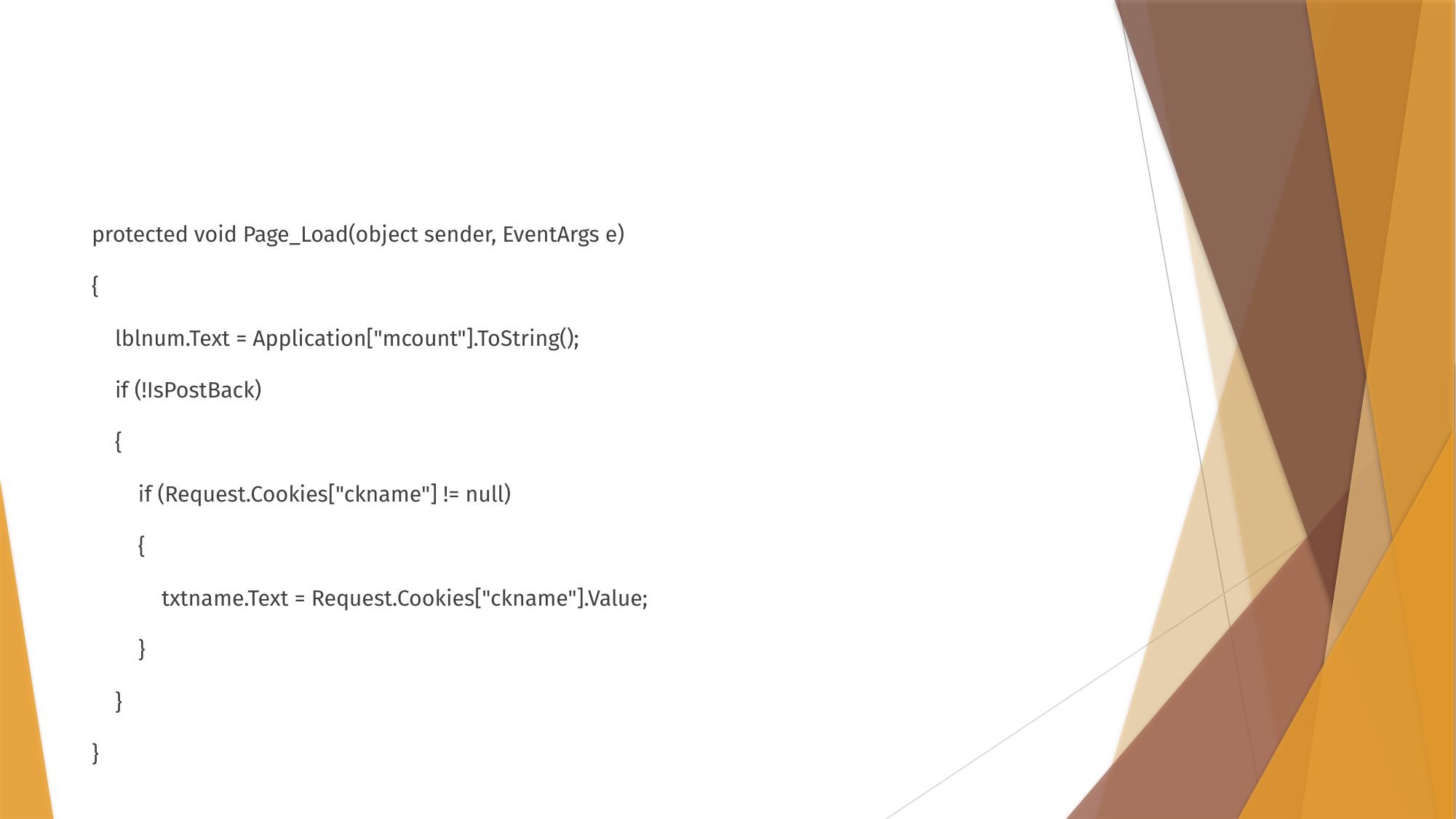

#
protected void Page_Load(object sender, EventArgs e)
{
    lblnum.Text = Application["mcount"].ToString();
    if (!IsPostBack)
    {
        if (Request.Cookies["ckname"] != null)
        {
            txtname.Text = Request.Cookies["ckname"].Value;
        }
    }
}